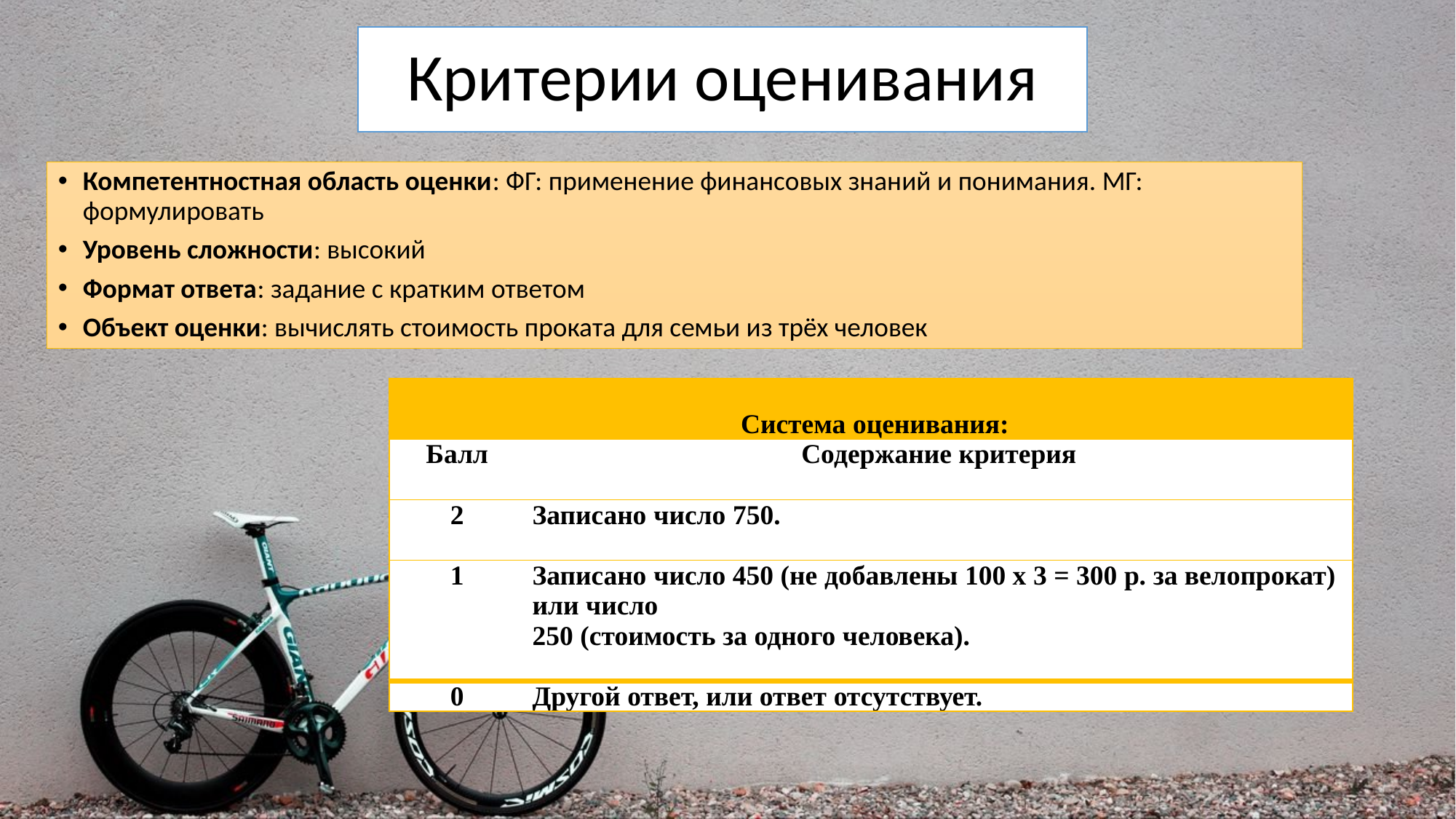

# Критерии оценивания
Компетентностная область оценки: ФГ: применение финансовых знаний и понимания. МГ: формулировать
Уровень сложности: высокий
Формат ответа: задание с кратким ответом
Объект оценки: вычислять стоимость проката для семьи из трёх человек

| Система оценивания: |  |
| --- | --- |
| Балл | Содержание критерия |
| 2 | Записано число 750. |
| 1 | Записано число 450 (не добавлены 100 х 3 = 300 р. за велопрокат) или число 250 (стоимость за одного человека). |
| 0 | Другой ответ, или ответ отсутствует. |